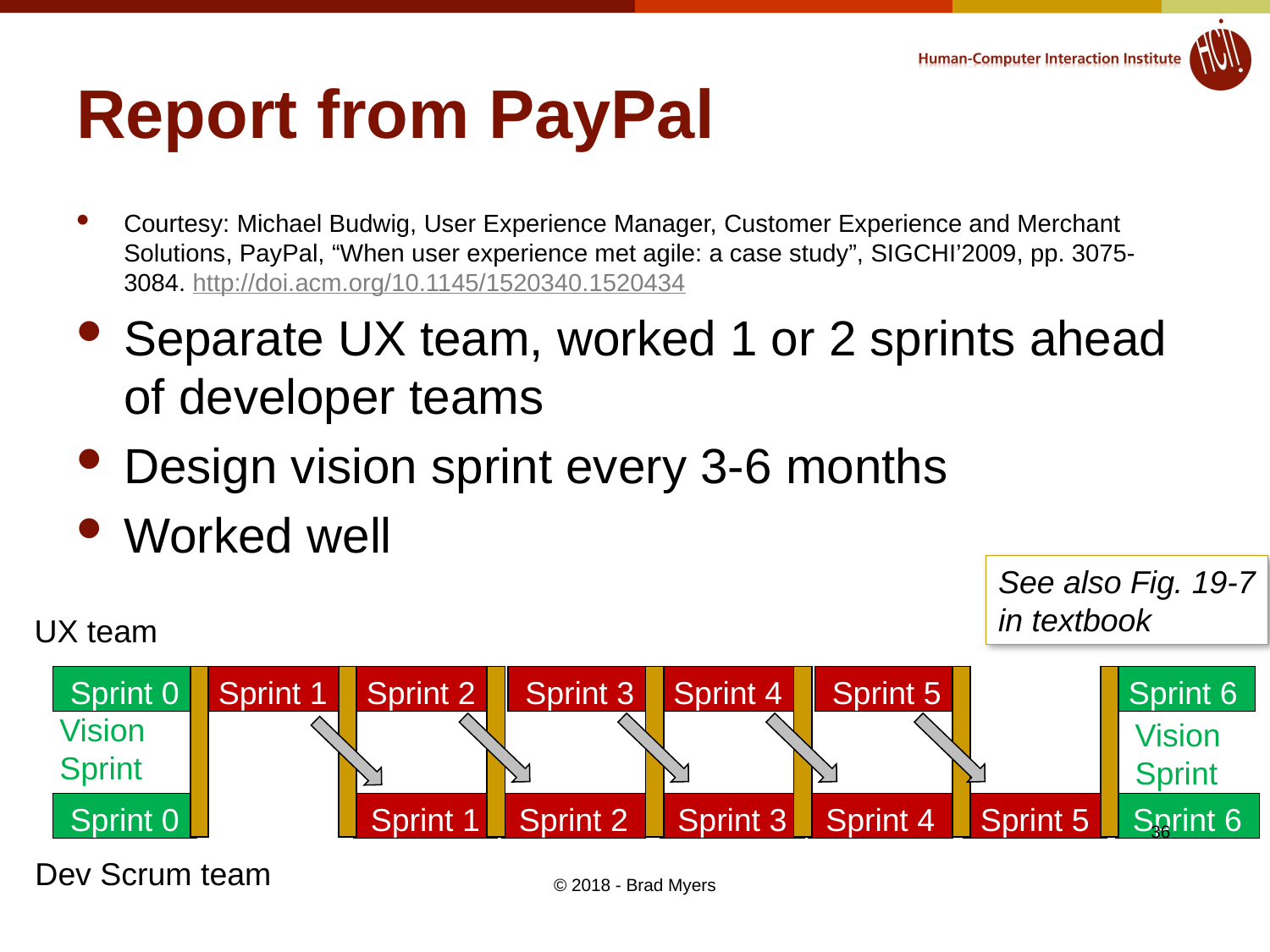

# Report from PayPal
Courtesy: Michael Budwig, User Experience Manager, Customer Experience and Merchant Solutions, PayPal, “When user experience met agile: a case study”, SIGCHI’2009, pp. 3075-3084. http://doi.acm.org/10.1145/1520340.1520434
Separate UX team, worked 1 or 2 sprints ahead of developer teams
Design vision sprint every 3-6 months
Worked well
See also Fig. 19-7
in textbook
UX team
Sprint 0
Sprint 1
Sprint 2
Sprint 3
Sprint 4
Sprint 5
Sprint 6

Vision
Sprint

Vision
Sprint
Sprint 0
Sprint 1
Sprint 2
Sprint 3
Sprint 4
Sprint 5
Sprint 6
36
Dev Scrum team
© 2018 - Brad Myers